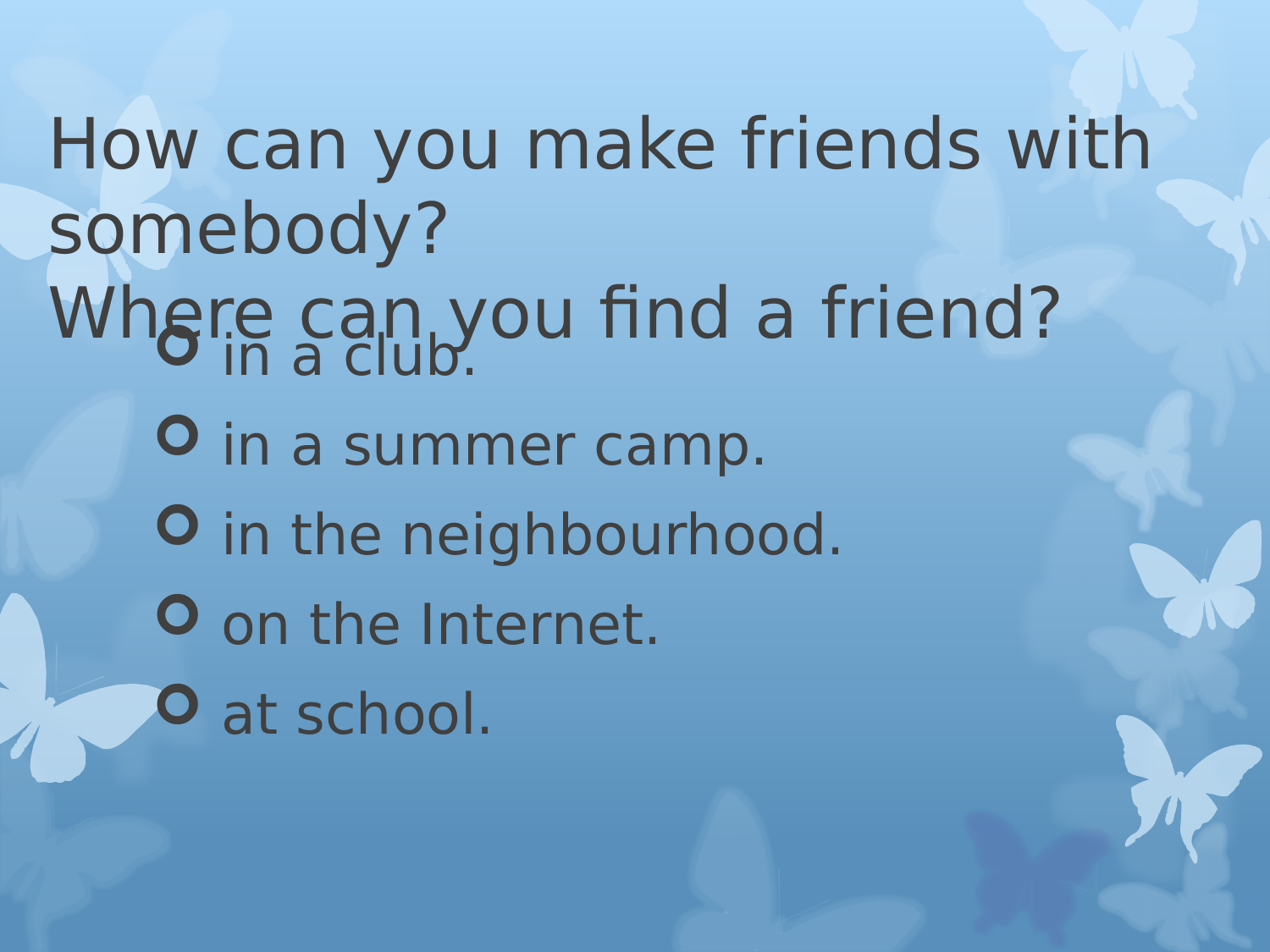

# How can you make friends with somebody? Where can you find a friend?
 in a club.
 in a summer camp.
 in the neighbourhood.
 on the Internet.
 at school.